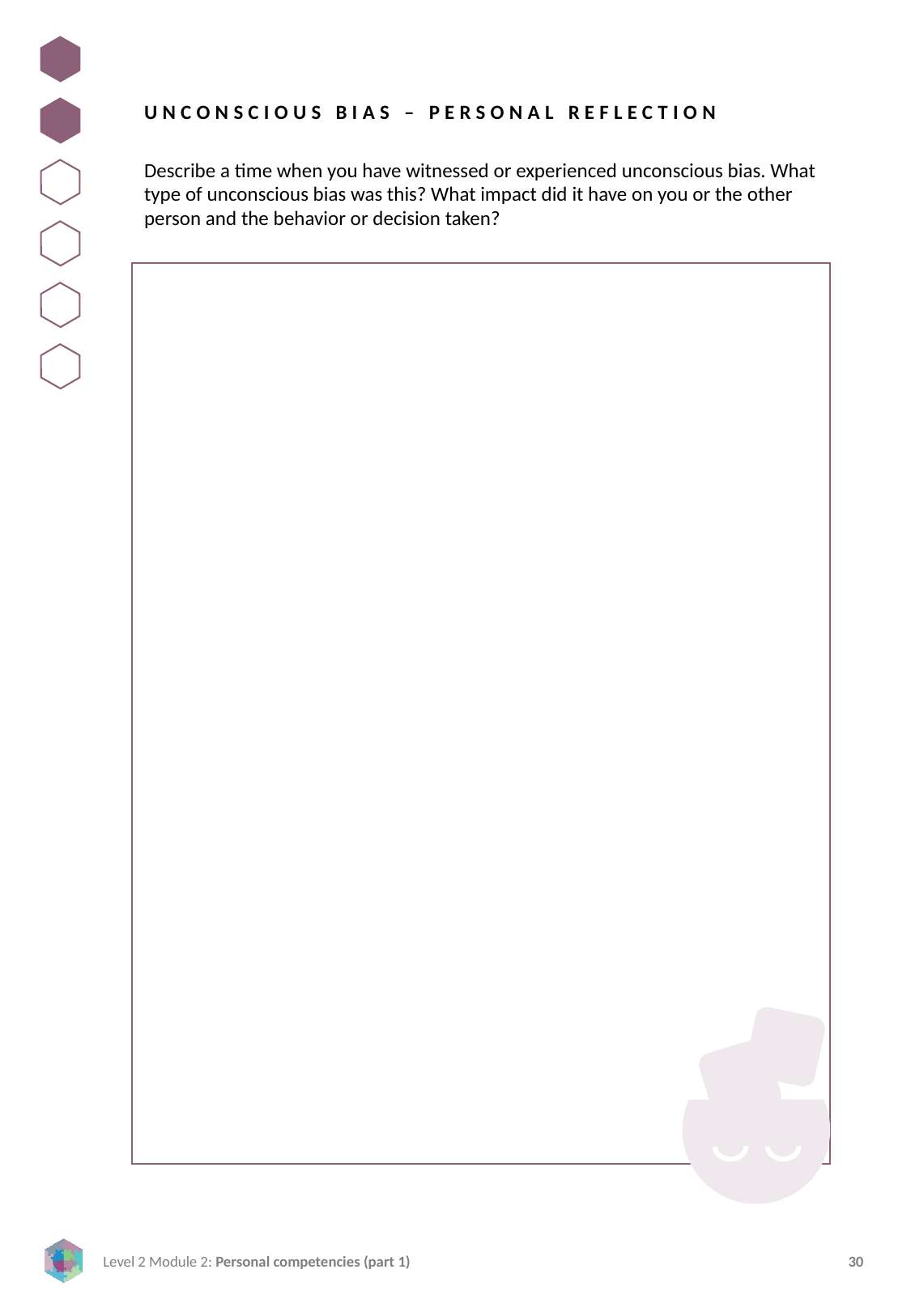

UNCONSCIOUS BIAS – PERSONAL REFLECTION

Describe a time when you have witnessed or experienced unconscious bias. What type of unconscious bias was this? What impact did it have on you or the other person and the behavior or decision taken?